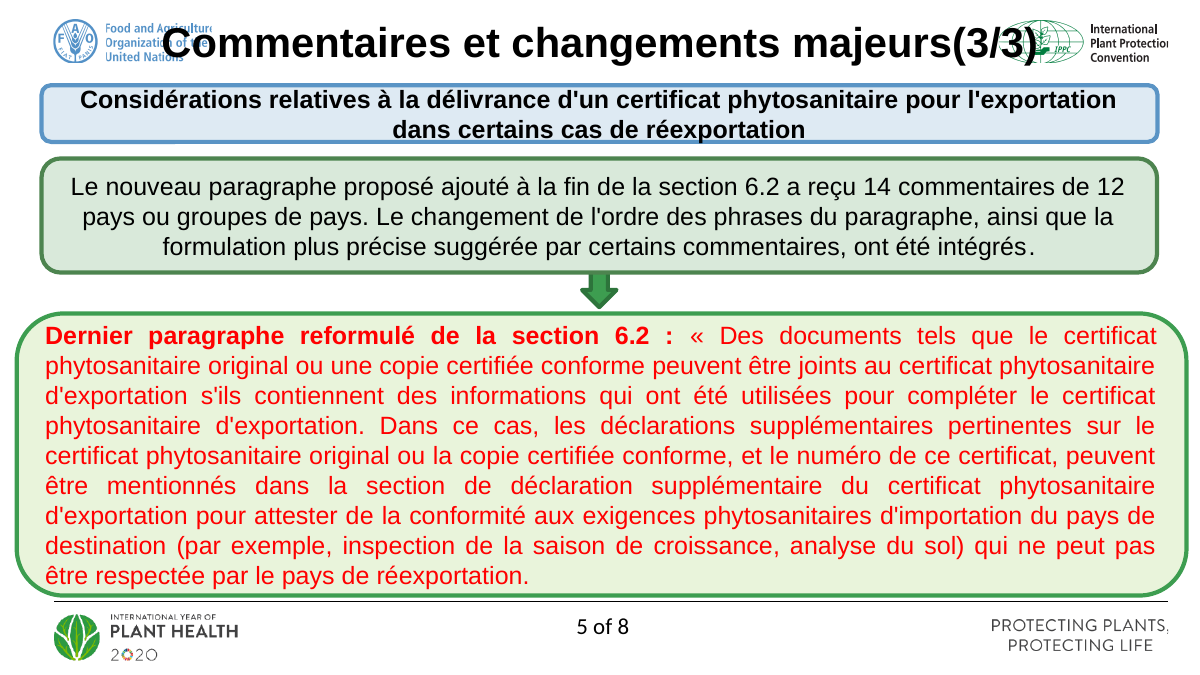

Commentaires et changements majeurs(3/3)
Considérations relatives à la délivrance d'un certificat phytosanitaire pour l'exportation dans certains cas de réexportation
Le nouveau paragraphe proposé ajouté à la fin de la section 6.2 a reçu 14 commentaires de 12 pays ou groupes de pays. Le changement de l'ordre des phrases du paragraphe, ainsi que la formulation plus précise suggérée par certains commentaires, ont été intégrés.

Dernier paragraphe reformulé de la section 6.2 : « Des documents tels que le certificat phytosanitaire original ou une copie certifiée conforme peuvent être joints au certificat phytosanitaire d'exportation s'ils contiennent des informations qui ont été utilisées pour compléter le certificat phytosanitaire d'exportation. Dans ce cas, les déclarations supplémentaires pertinentes sur le certificat phytosanitaire original ou la copie certifiée conforme, et le numéro de ce certificat, peuvent être mentionnés dans la section de déclaration supplémentaire du certificat phytosanitaire d'exportation pour attester de la conformité aux exigences phytosanitaires d'importation du pays de destination (par exemple, inspection de la saison de croissance, analyse du sol) qui ne peut pas être respectée par le pays de réexportation.
5 of 8